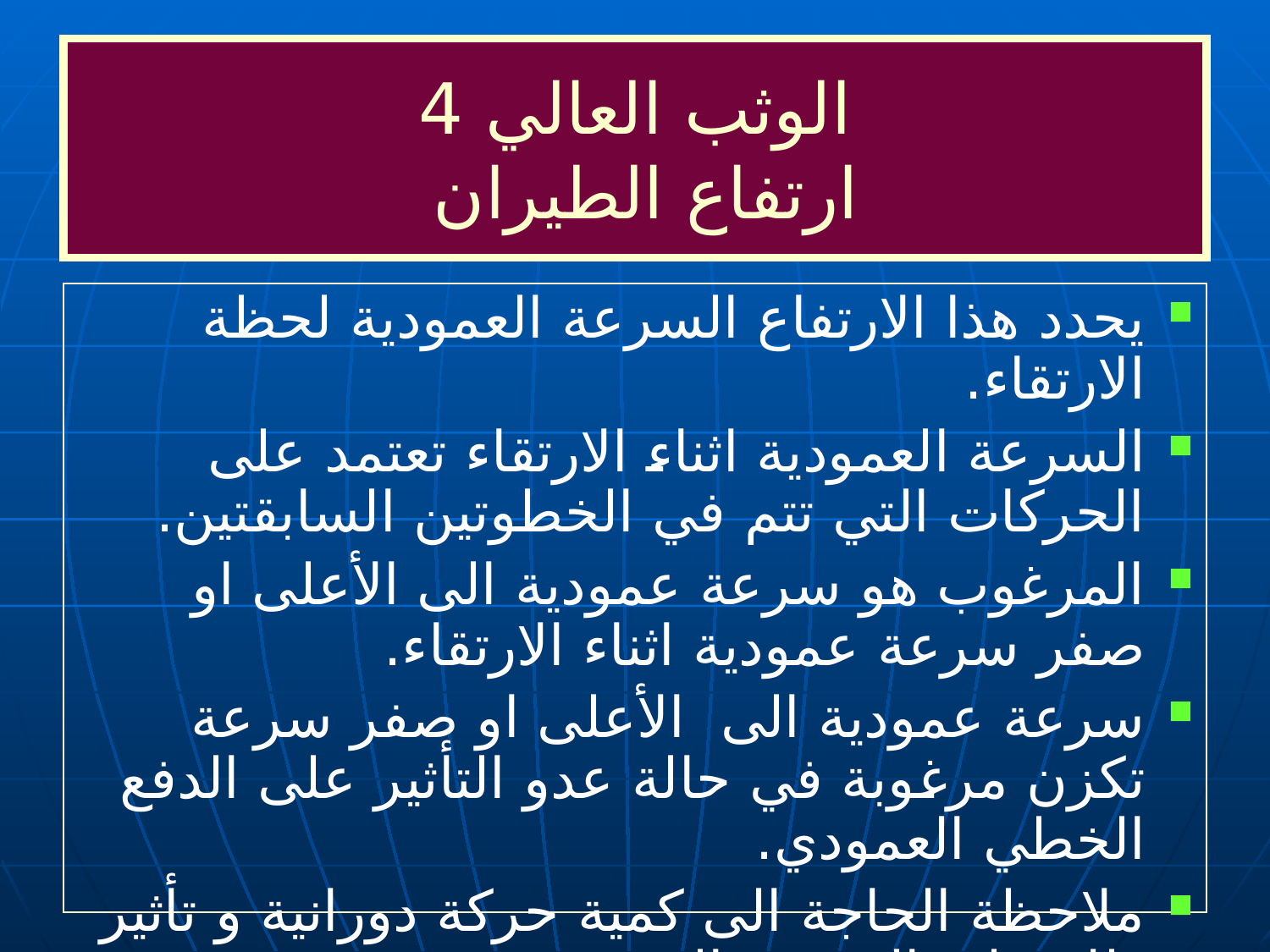

# الوثب العالي 4 ارتفاع الطيران
يحدد هذا الارتفاع السرعة العمودية لحظة الارتقاء.
السرعة العمودية اثناء الارتقاء تعتمد على الحركات التي تتم في الخطوتين السابقتين.
المرغوب هو سرعة عمودية الى الأعلى او صفر سرعة عمودية اثناء الارتقاء.
سرعة عمودية الى  الأعلى او صفر سرعة تكزن مرغوبة في حالة عدو التأثير على الدفع الخطي العمودي.
ملاحظة الحاجة الى كمية حركة دورانية و تأثير ذلك على السرعة العمودية.